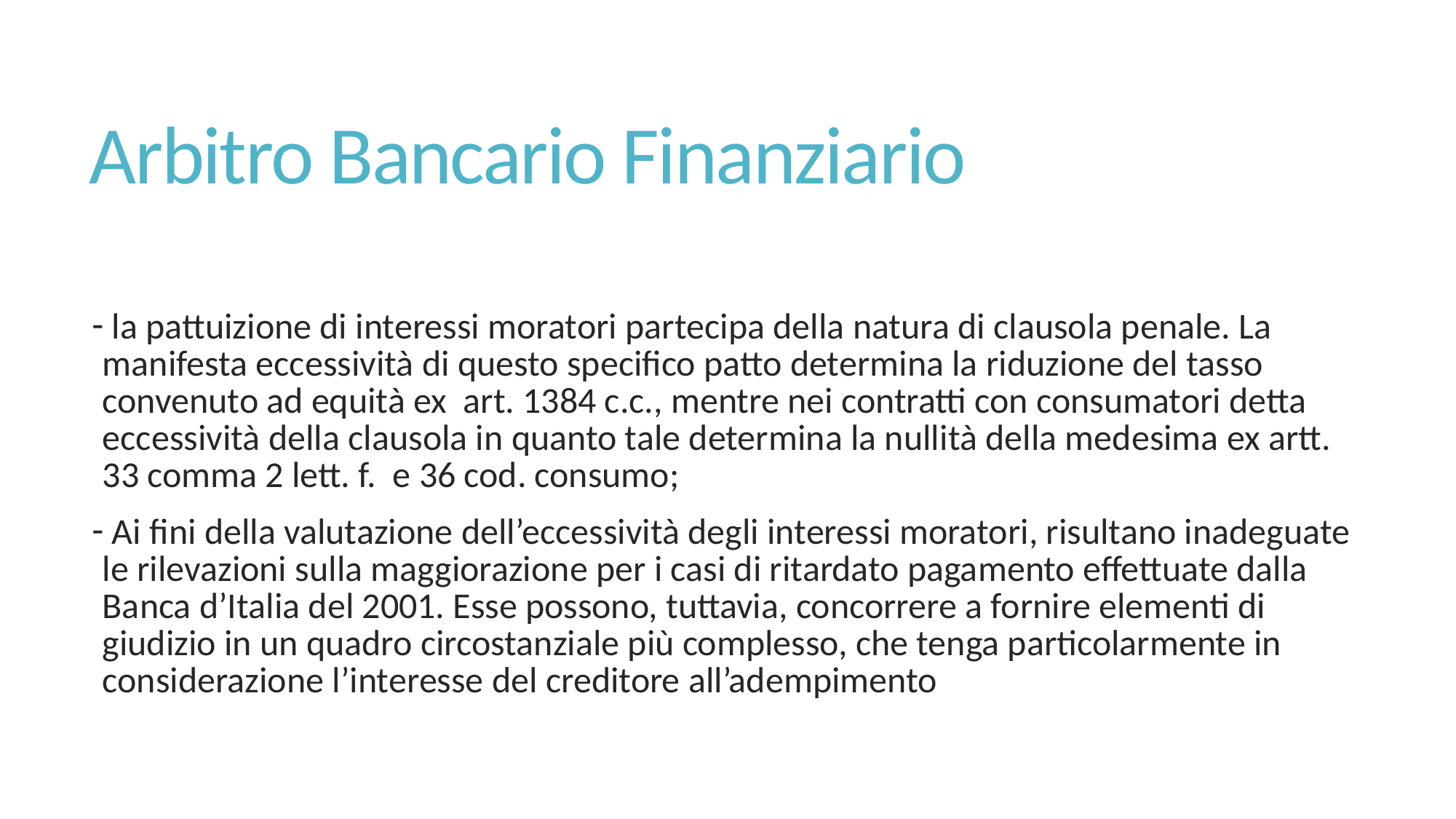

# Arbitro Bancario Finanziario

 la pattuizione di interessi moratori partecipa della natura di clausola penale. La manifesta eccessività di questo specifico patto determina la riduzione del tasso convenuto ad equità ex  art. 1384 c.c., mentre nei contratti con consumatori detta eccessività della clausola in quanto tale determina la nullità della medesima ex artt. 33 comma 2 lett. f.  e 36 cod. consumo;
 Ai fini della valutazione dell’eccessività degli interessi moratori, risultano inadeguate le rilevazioni sulla maggiorazione per i casi di ritardato pagamento effettuate dalla Banca d’Italia del 2001. Esse possono, tuttavia, concorrere a fornire elementi di giudizio in un quadro circostanziale più complesso, che tenga particolarmente in considerazione l’interesse del creditore all’adempimento